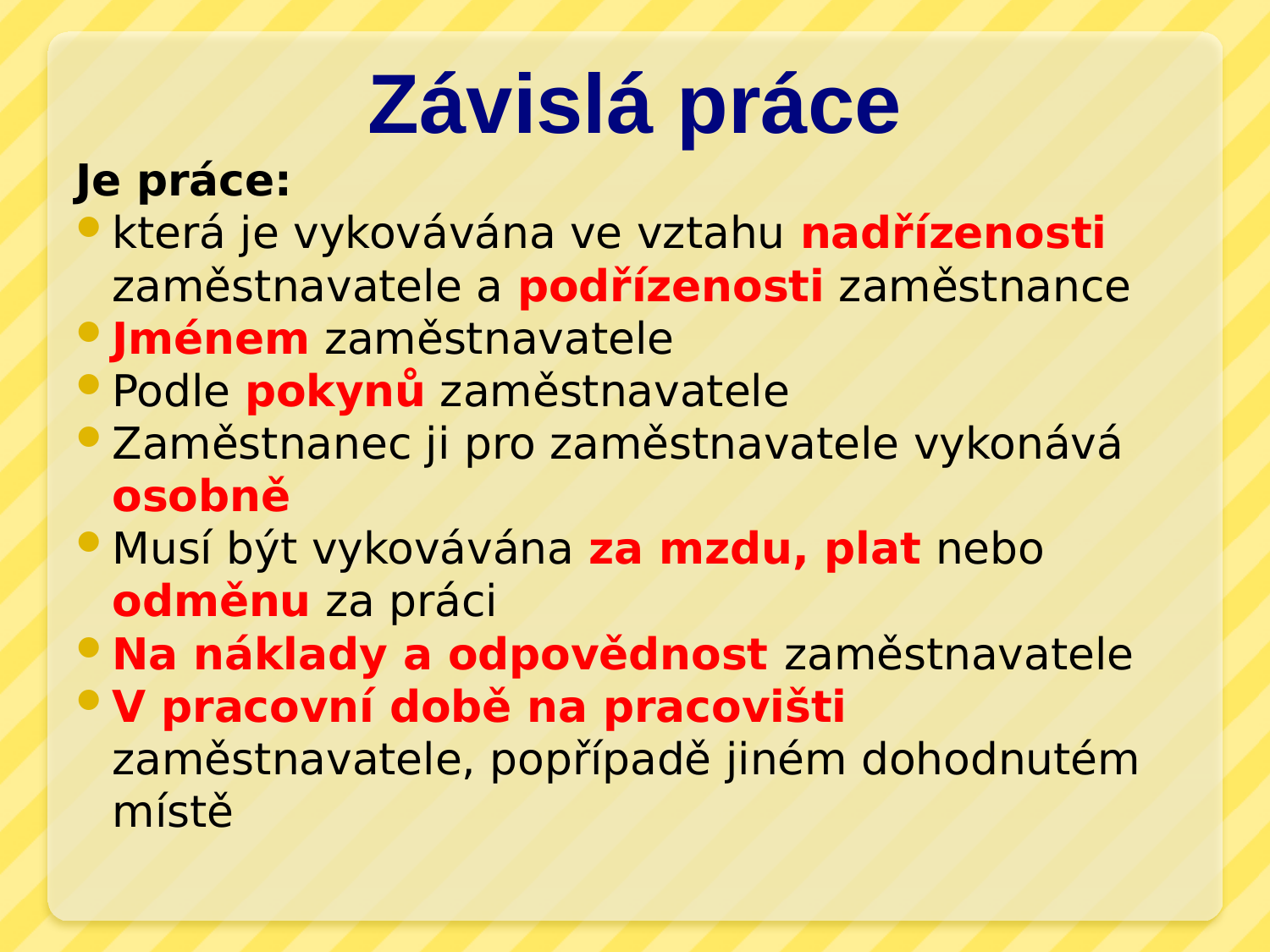

# Závislá práce
Je práce:
která je vykovávána ve vztahu nadřízenosti zaměstnavatele a podřízenosti zaměstnance
Jménem zaměstnavatele
Podle pokynů zaměstnavatele
Zaměstnanec ji pro zaměstnavatele vykonává osobně
Musí být vykovávána za mzdu, plat nebo odměnu za práci
Na náklady a odpovědnost zaměstnavatele
V pracovní době na pracovišti zaměstnavatele, popřípadě jiném dohodnutém místě